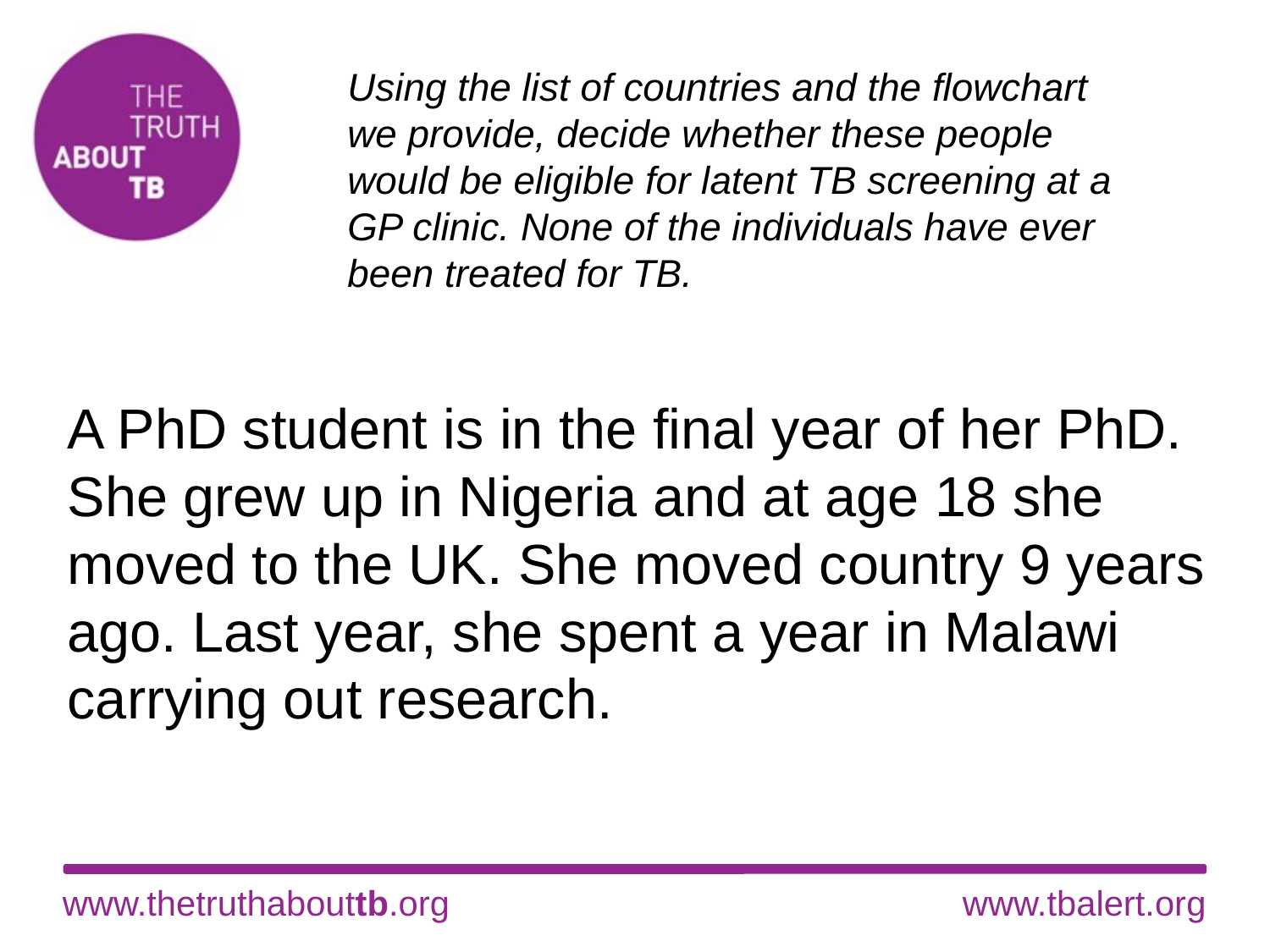

Using the list of countries and the flowchart we provide, decide whether these people would be eligible for latent TB screening at a GP clinic. None of the individuals have ever been treated for TB.
A PhD student is in the final year of her PhD. She grew up in Nigeria and at age 18 she moved to the UK. She moved country 9 years ago. Last year, she spent a year in Malawi carrying out research.